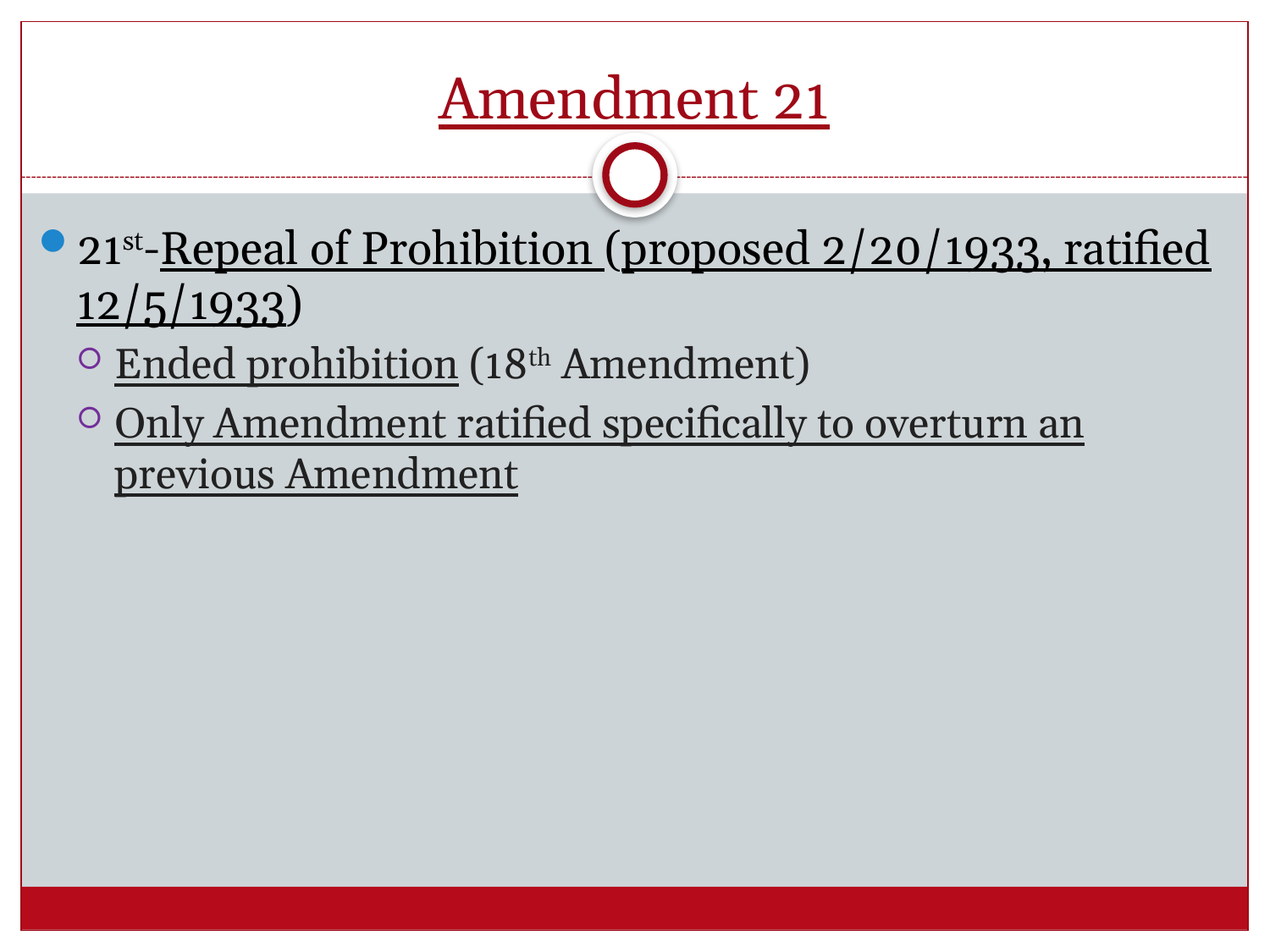

# Amendment 21
21st-Repeal of Prohibition (proposed 2/20/1933, ratified 12/5/1933)
Ended prohibition (18th Amendment)
Only Amendment ratified specifically to overturn an previous Amendment